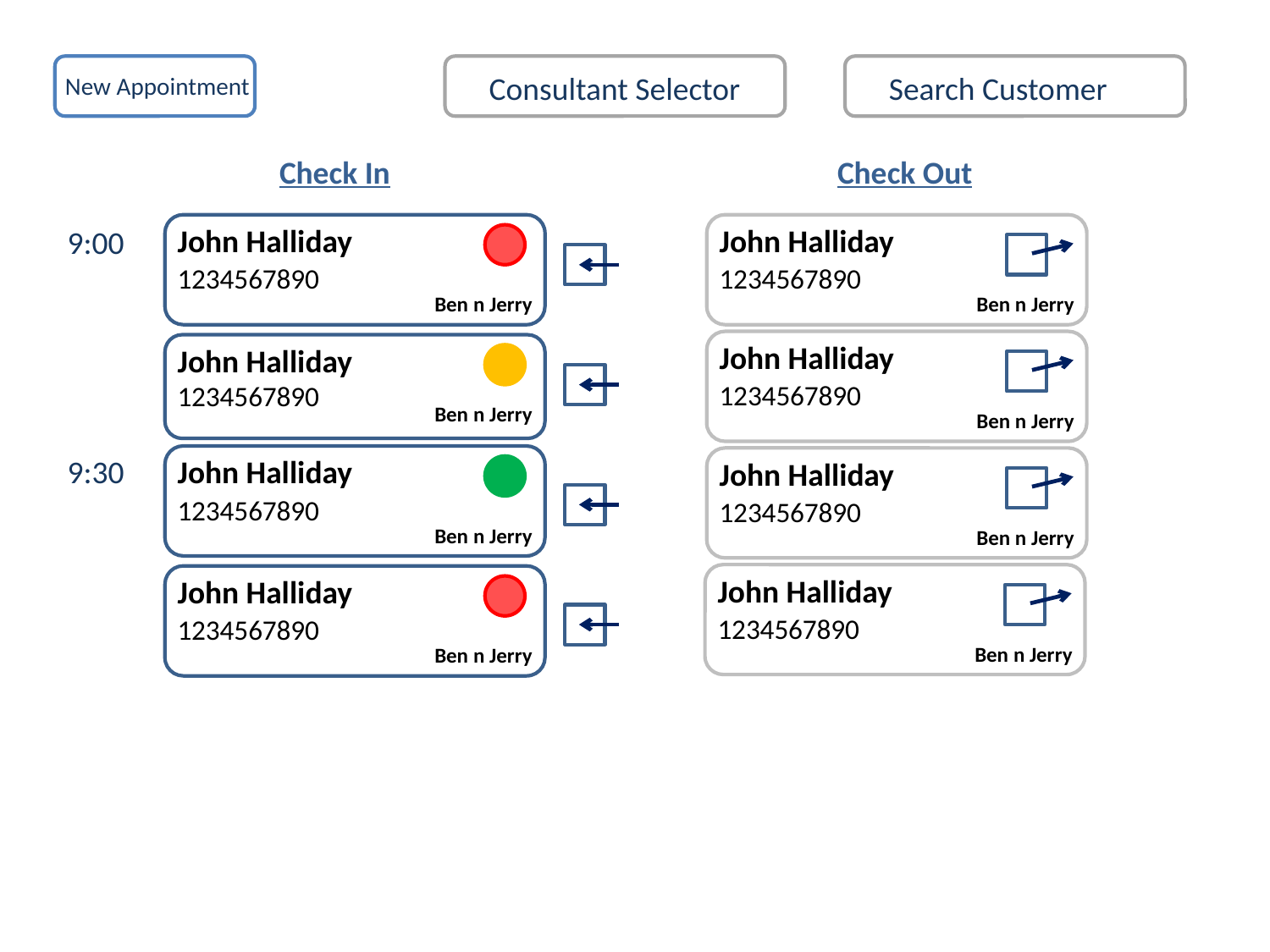

New Appointment

Consultant Selector

Search Customer
Check In
Check Out

John Halliday

1234567890
Ben n Jerry

John Halliday
1234567890
Ben n Jerry

9:00

John Halliday
1234567890
Ben n Jerry

John Halliday
1234567890
Ben n Jerry

9:30

John Halliday

1234567890
Ben n Jerry

John Halliday
1234567890
Ben n Jerry

John Halliday
1234567890
Ben n Jerry

John Halliday

1234567890
Ben n Jerry